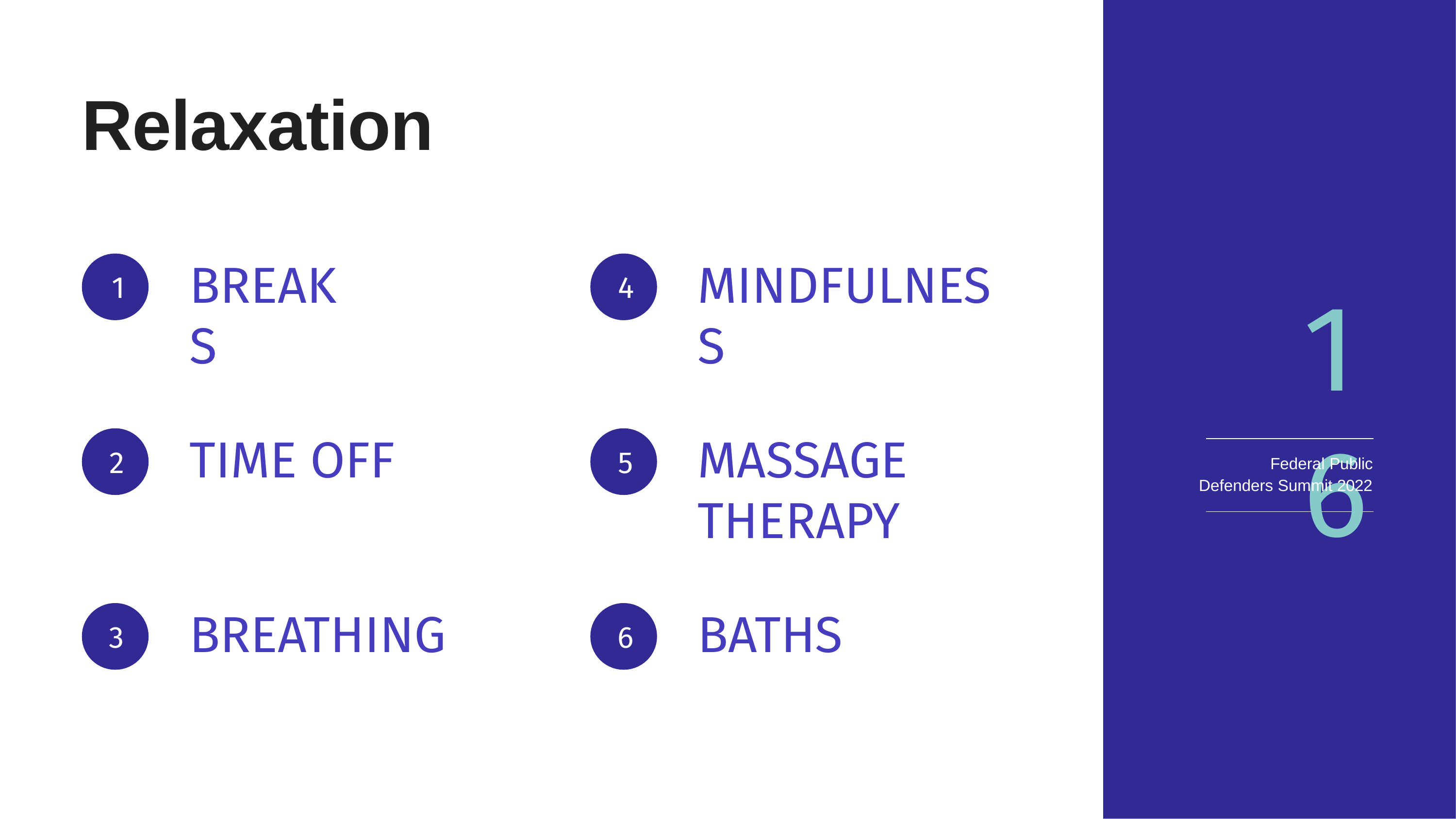

# Relaxation
BREAKS
MINDFULNESS

1
4
16
TIME OFF
MASSAGE THERAPY

2
5
Federal Public Defenders Summit 2022
BREATHING
BATHS

3
6